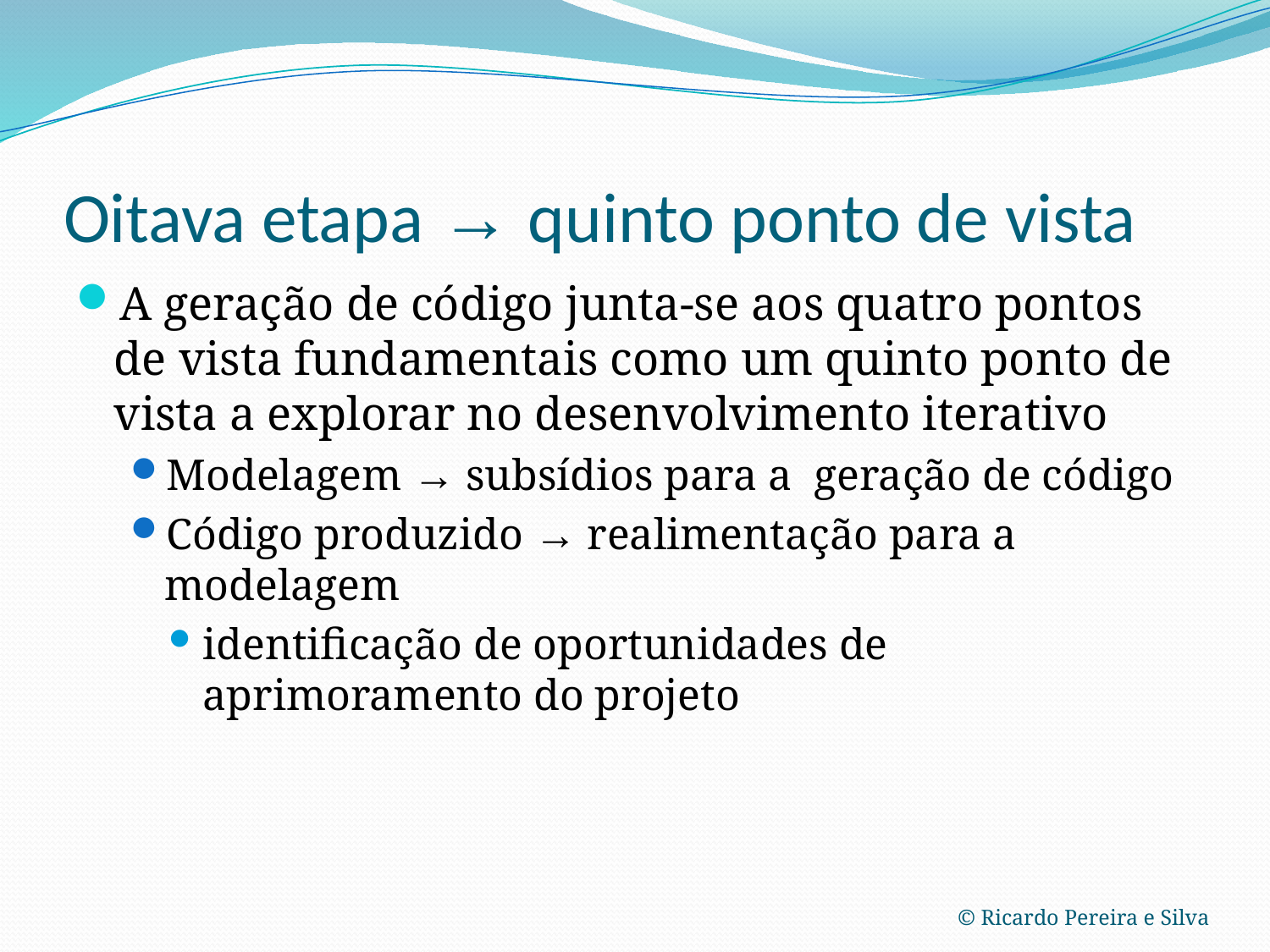

# Oitava etapa → quinto ponto de vista
A geração de código junta-se aos quatro pontos de vista fundamentais como um quinto ponto de vista a explorar no desenvolvimento iterativo
Modelagem → subsídios para a  geração de código
Código produzido → realimentação para a modelagem
identificação de oportunidades de aprimoramento do projeto
© Ricardo Pereira e Silva